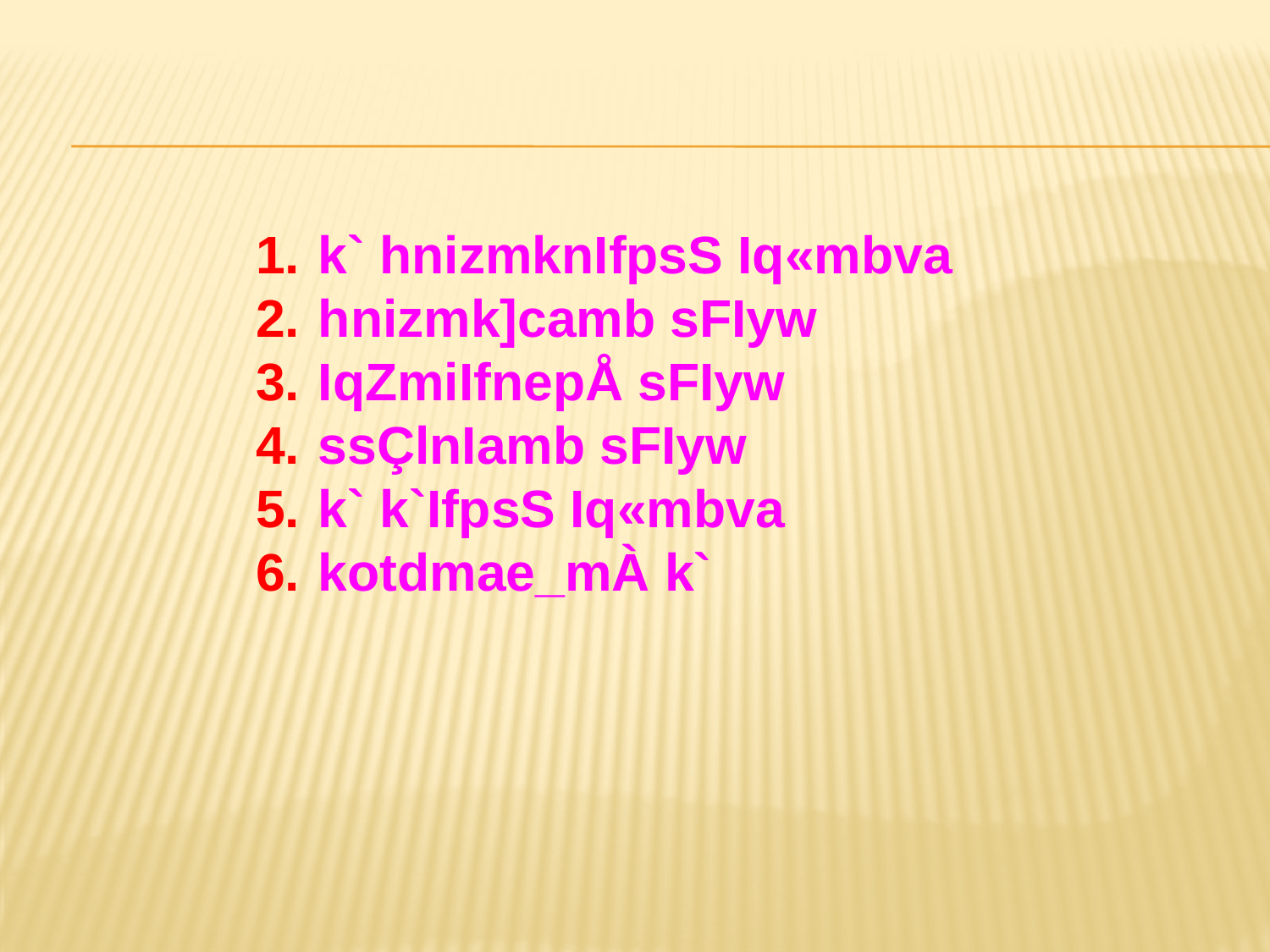

k` hnizmknIfpsS Iq«mbva
 hnizmk]camb sFIyw
 IqZmiIfnepÅ sFIyw
 ssÇlnIamb sFIyw
 k` k`IfpsS Iq«mbva
 kotdmae_mÀ k`